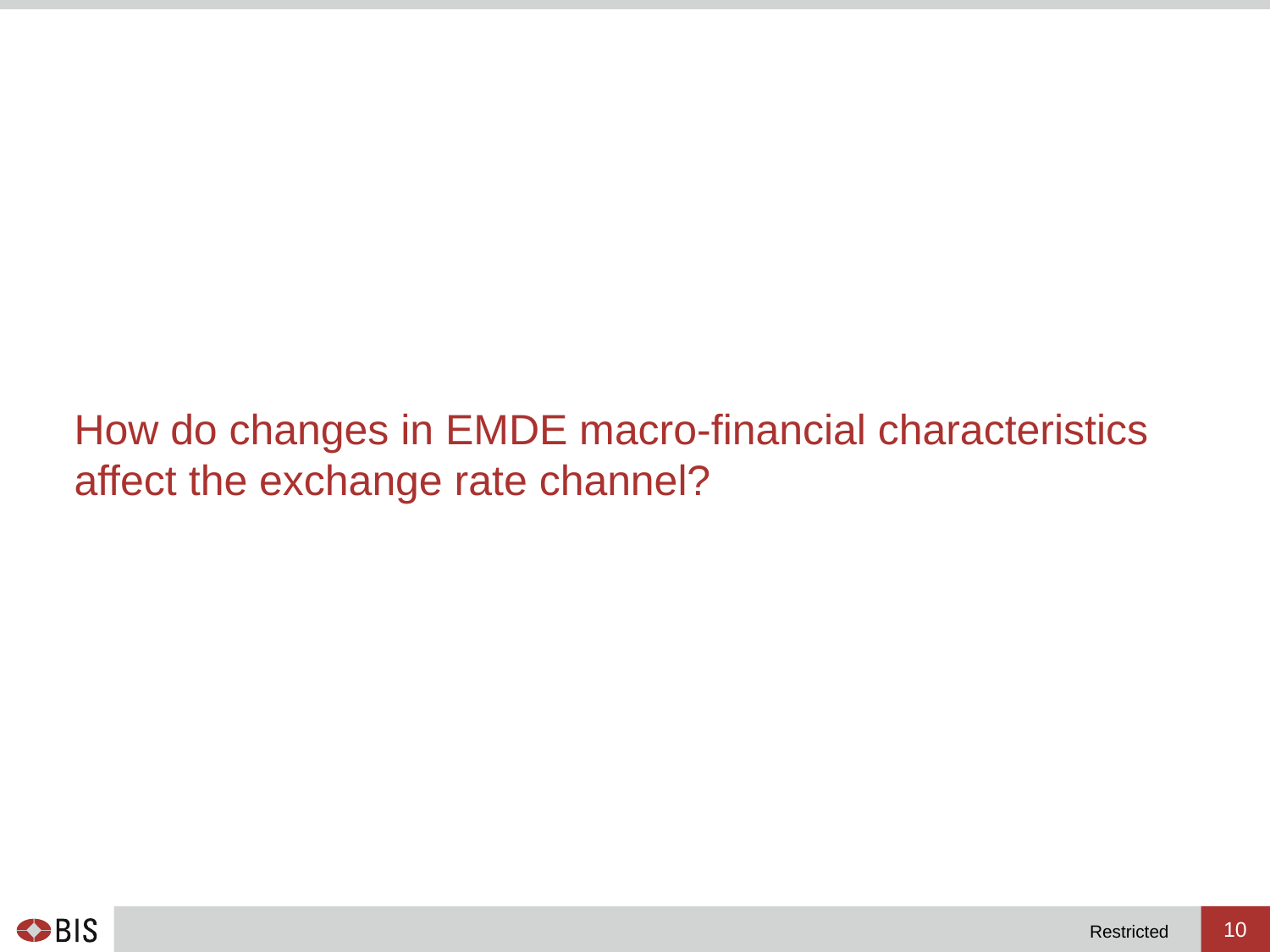

# How do changes in EMDE macro-financial characteristics affect the exchange rate channel?
10